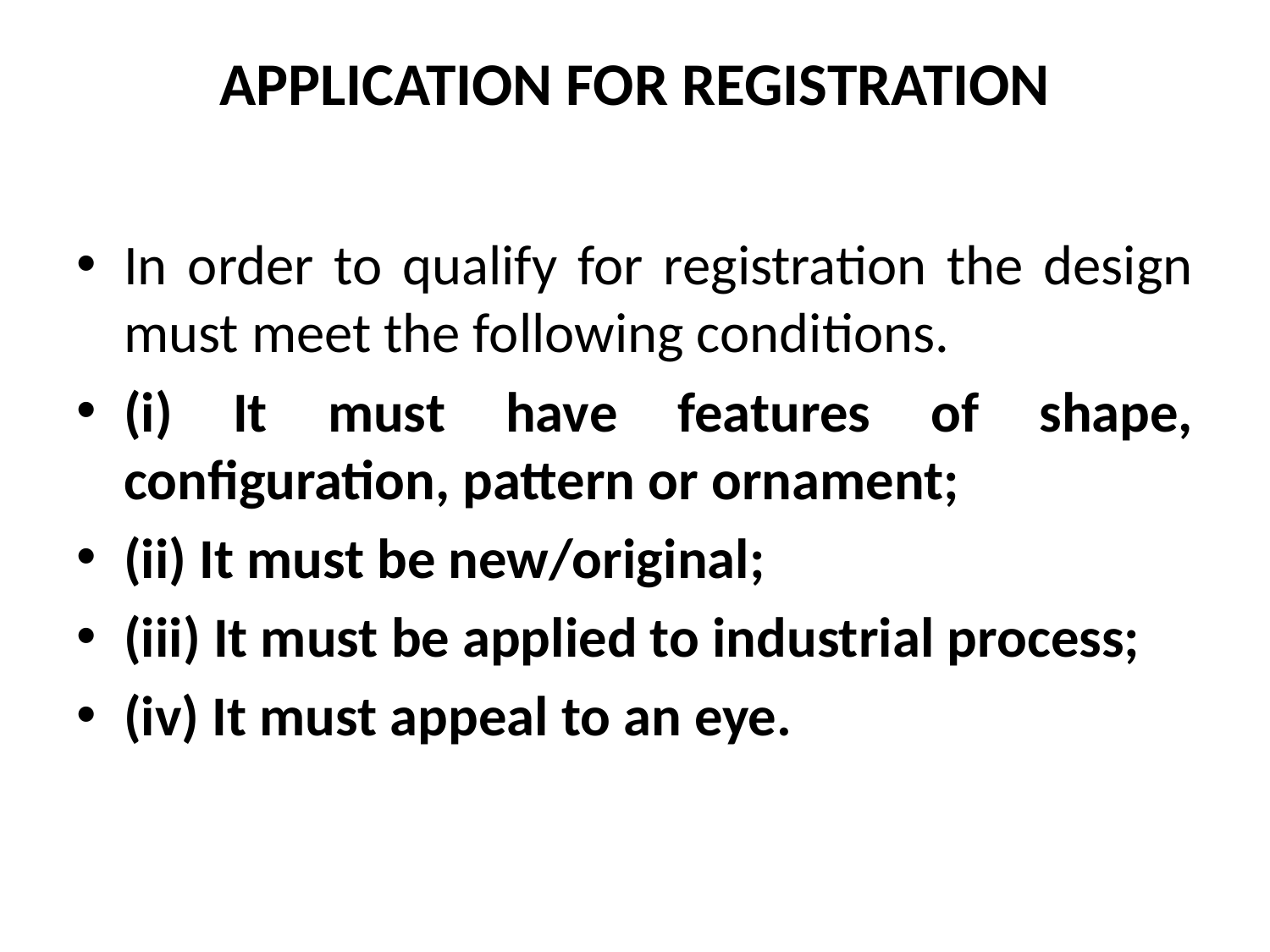

# APPLICATION FOR REGISTRATION
In order to qualify for registration the design must meet the following conditions.
(i) It must have features of shape, configuration, pattern or ornament;
(ii) It must be new/original;
(iii) It must be applied to industrial process;
(iv) It must appeal to an eye.